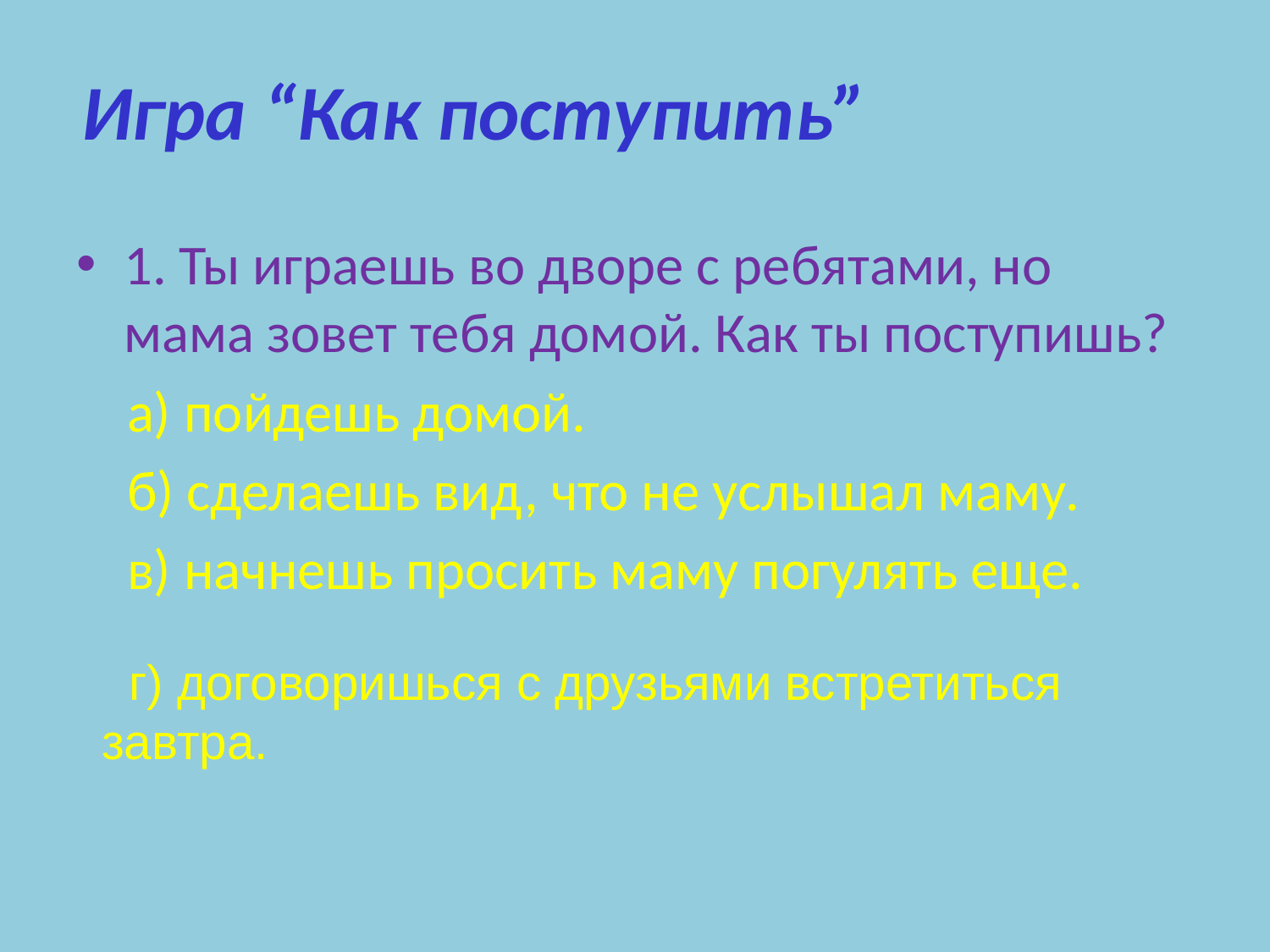

# Игра “Как поступить”
1. Ты играешь во дворе с ребятами, но мама зовет тебя домой. Как ты поступишь?
    а) пойдешь домой.
    б) сделаешь вид, что не услышал маму.
    в) начнешь просить маму погулять еще.

  г) договоришься с друзьями встретиться завтра.